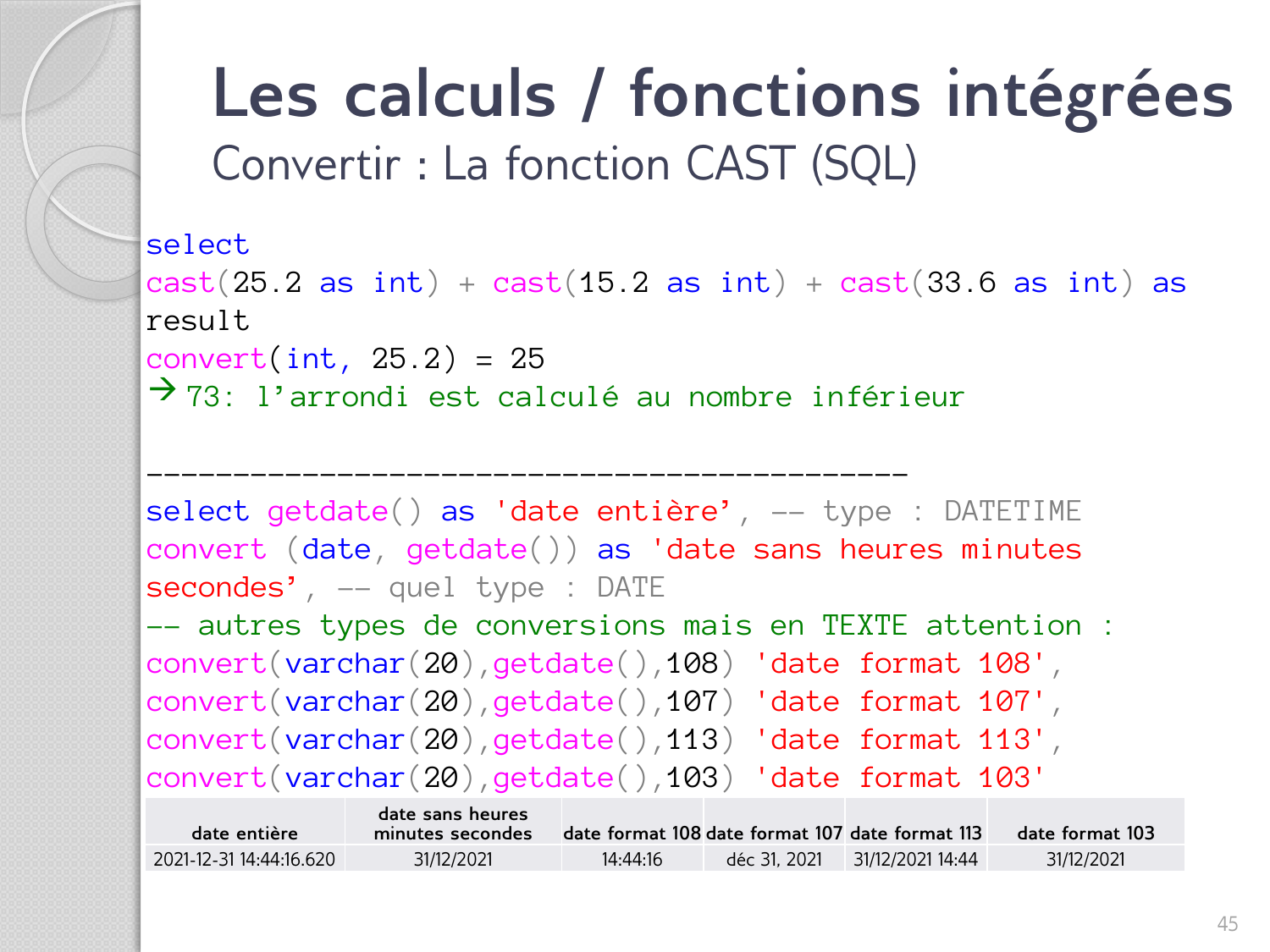

# Les calculs / fonctions intégrées Convertir : La fonction CAST (SQL)
select
cast(25.2 as int) + cast(15.2 as int) + cast(33.6 as int) as result
convert(int, 25.2) = 25
73: l’arrondi est calculé au nombre inférieur

--------------------------------------------
select getdate() as 'date entière’, -- type : DATETIME
convert (date, getdate()) as 'date sans heures minutes secondes’, -- quel type : DATE
-- autres types de conversions mais en TEXTE attention :
convert(varchar(20),getdate(),108) 'date format 108',
convert(varchar(20),getdate(),107) 'date format 107',
convert(varchar(20),getdate(),113) 'date format 113',
convert(varchar(20),getdate(),103) 'date format 103'
| date entière | date sans heures minutes secondes | date format 108 | date format 107 | date format 113 | date format 103 |
| --- | --- | --- | --- | --- | --- |
| 2021-12-31 14:44:16.620 | 31/12/2021 | 14:44:16 | déc 31, 2021 | 31/12/2021 14:44 | 31/12/2021 |
45